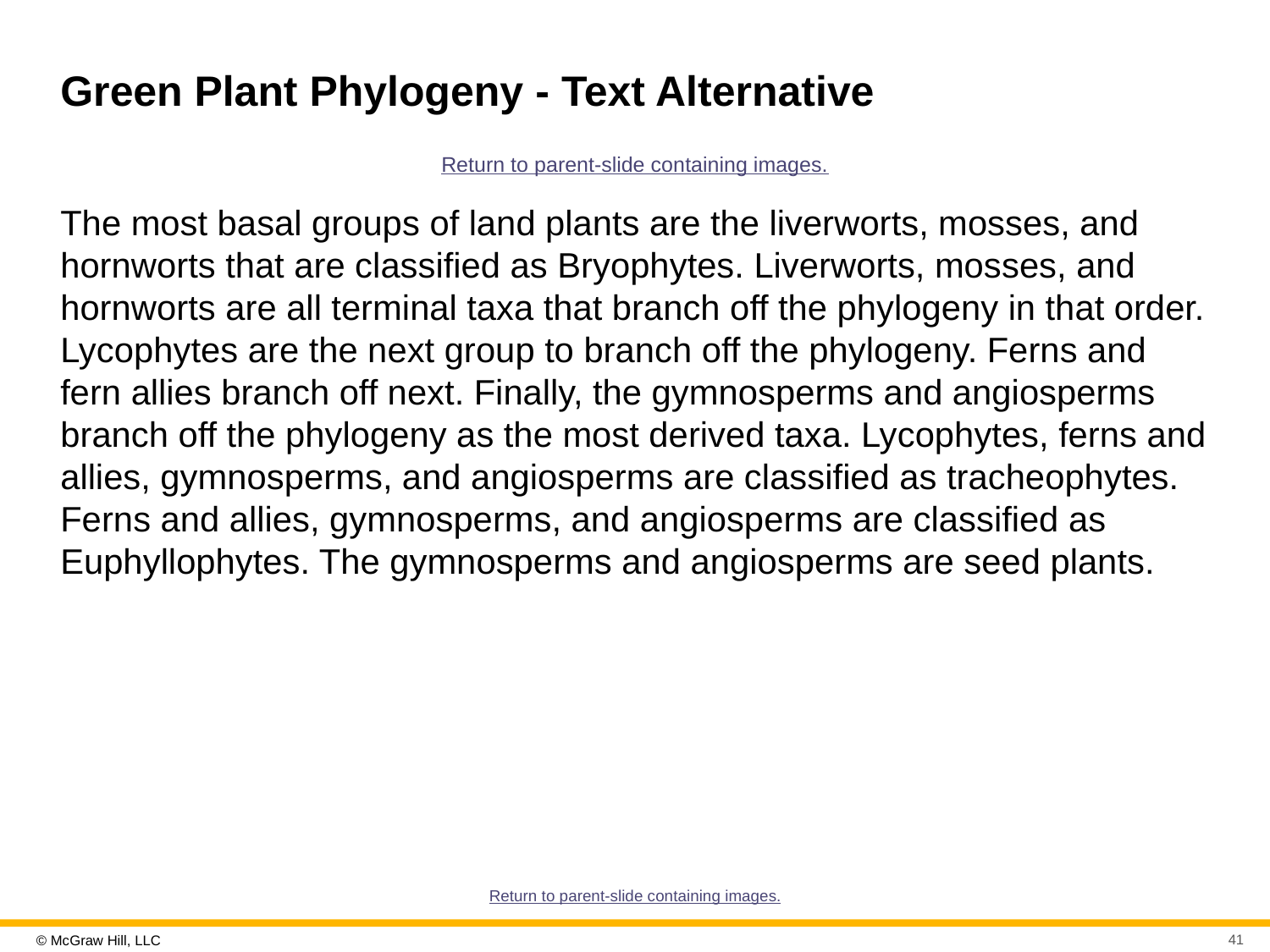

# Green Plant Phylogeny - Text Alternative
Return to parent-slide containing images.
The most basal groups of land plants are the liverworts, mosses, and hornworts that are classified as Bryophytes. Liverworts, mosses, and hornworts are all terminal taxa that branch off the phylogeny in that order. Lycophytes are the next group to branch off the phylogeny. Ferns and fern allies branch off next. Finally, the gymnosperms and angiosperms branch off the phylogeny as the most derived taxa. Lycophytes, ferns and allies, gymnosperms, and angiosperms are classified as tracheophytes. Ferns and allies, gymnosperms, and angiosperms are classified as Euphyllophytes. The gymnosperms and angiosperms are seed plants.
Return to parent-slide containing images.
41